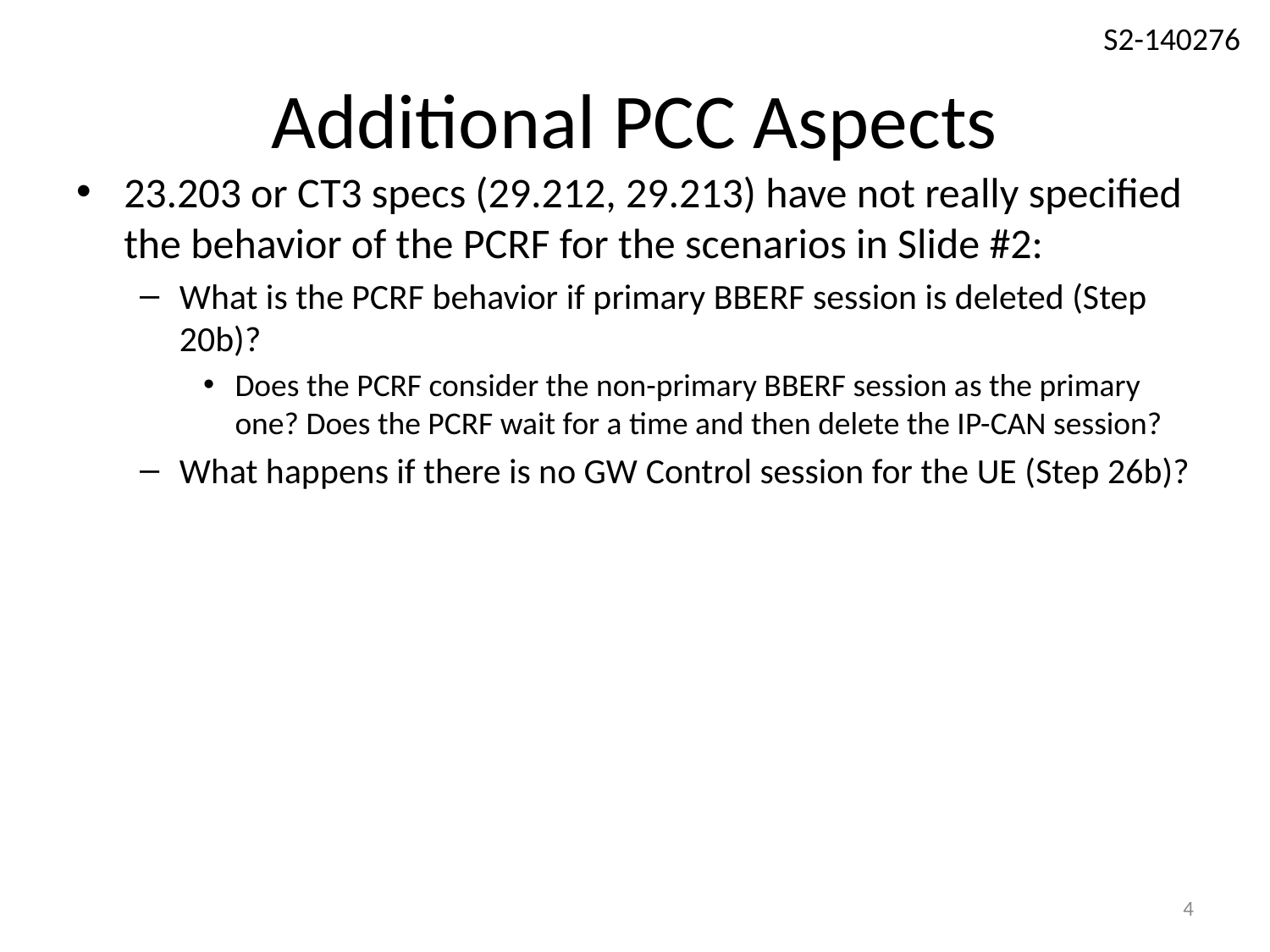

# Additional PCC Aspects
23.203 or CT3 specs (29.212, 29.213) have not really specified the behavior of the PCRF for the scenarios in Slide #2:
What is the PCRF behavior if primary BBERF session is deleted (Step 20b)?
Does the PCRF consider the non-primary BBERF session as the primary one? Does the PCRF wait for a time and then delete the IP-CAN session?
What happens if there is no GW Control session for the UE (Step 26b)?

4